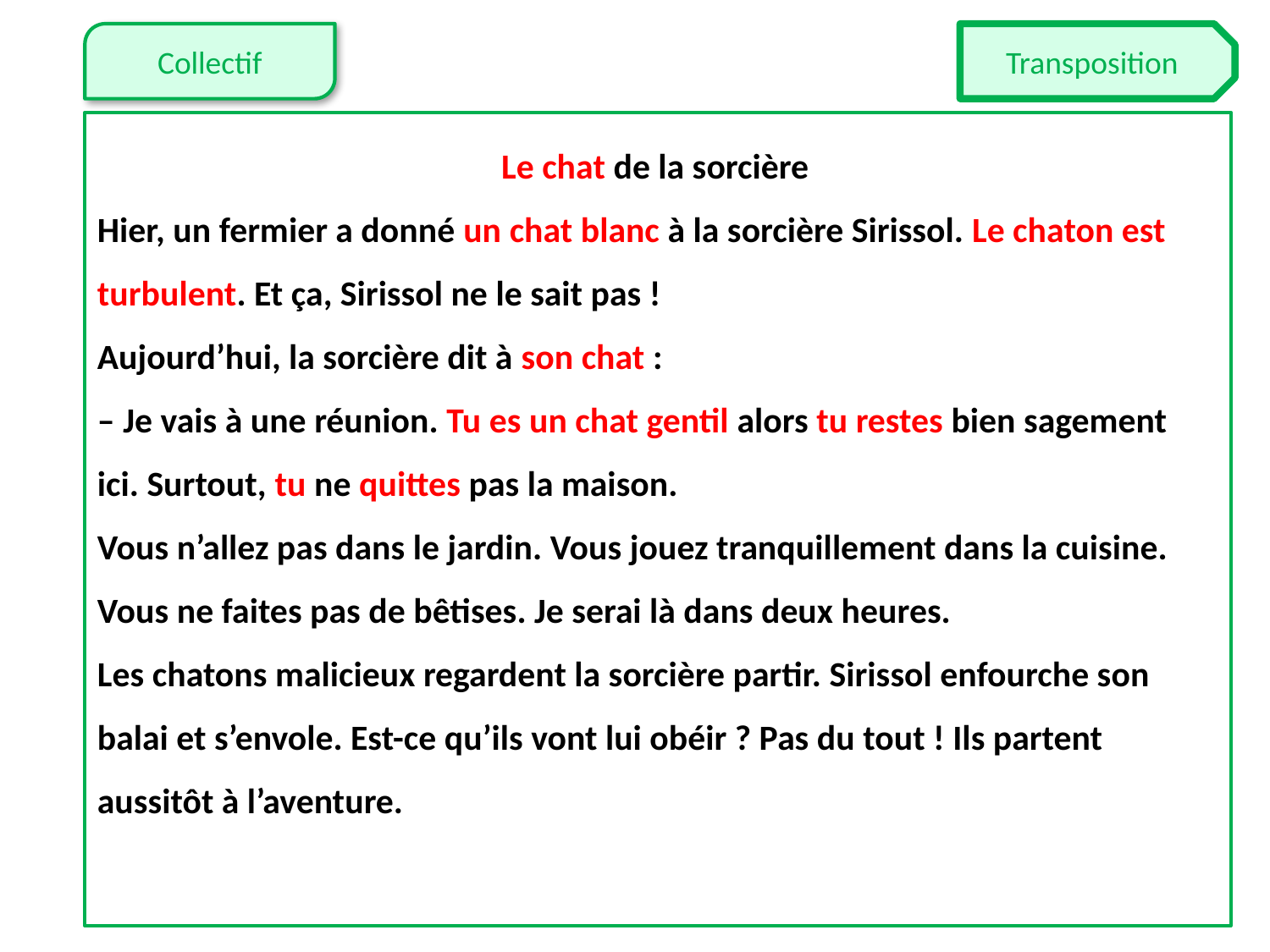

Le chat de la sorcière
Hier, un fermier a donné un chat blanc à la sorcière Sirissol. Le chaton est turbulent. Et ça, Sirissol ne le sait pas !
Aujourd’hui, la sorcière dit à son chat :
– Je vais à une réunion. Tu es un chat gentil alors tu restes bien sagement ici. Surtout, tu ne quittes pas la maison.
Vous n’allez pas dans le jardin. Vous jouez tranquillement dans la cuisine. Vous ne faites pas de bêtises. Je serai là dans deux heures.
Les chatons malicieux regardent la sorcière partir. Sirissol enfourche son balai et s’envole. Est-ce qu’ils vont lui obéir ? Pas du tout ! Ils partent aussitôt à l’aventure.